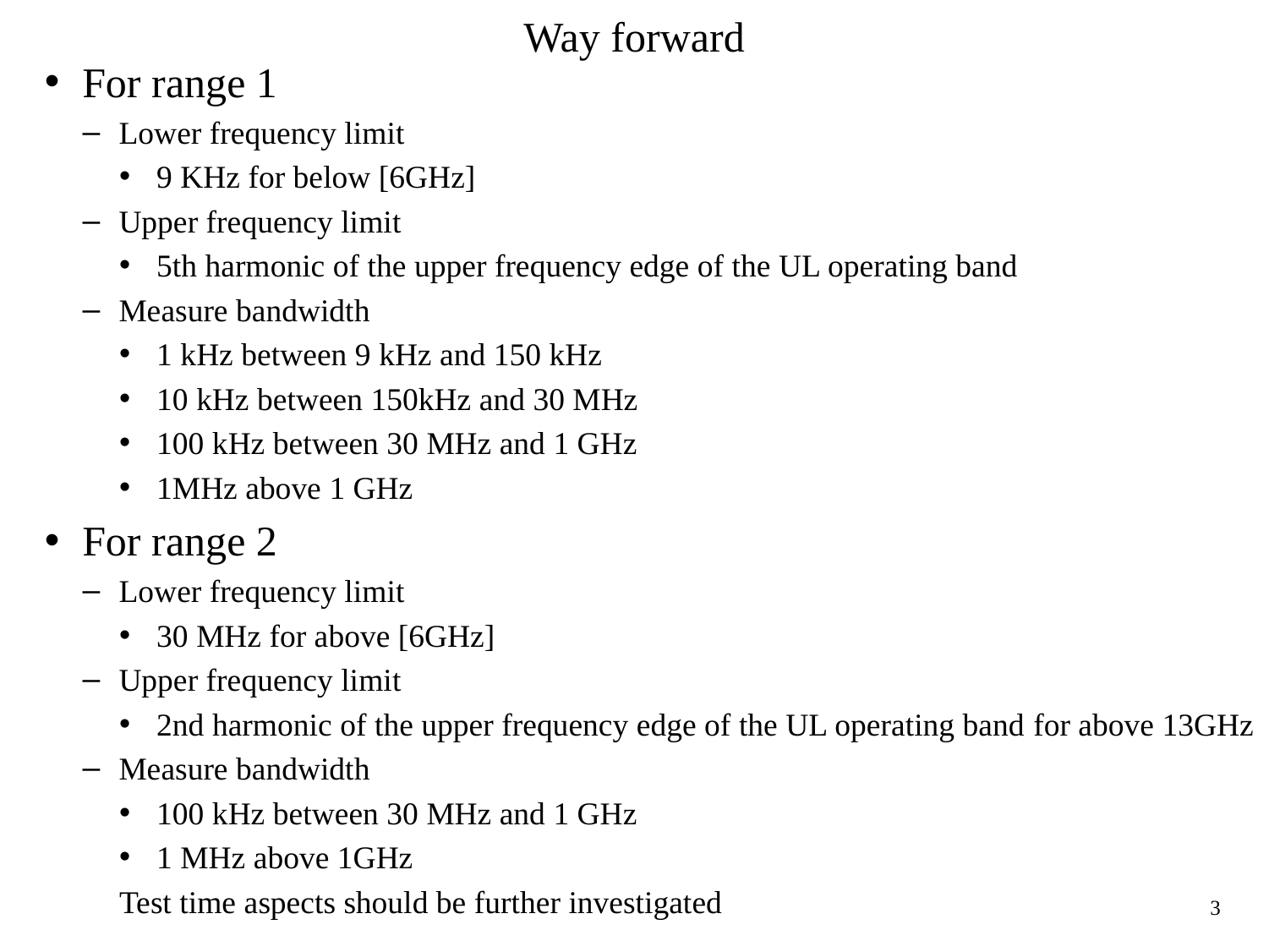

# Way forward
For range 1
Lower frequency limit
9 KHz for below [6GHz]
Upper frequency limit
5th harmonic of the upper frequency edge of the UL operating band
Measure bandwidth
1 kHz between 9 kHz and 150 kHz
10 kHz between 150kHz and 30 MHz
100 kHz between 30 MHz and 1 GHz
1MHz above 1 GHz
For range 2
Lower frequency limit
30 MHz for above [6GHz]
Upper frequency limit
2nd harmonic of the upper frequency edge of the UL operating band for above 13GHz
Measure bandwidth
100 kHz between 30 MHz and 1 GHz
1 MHz above 1GHz
Test time aspects should be further investigated

3